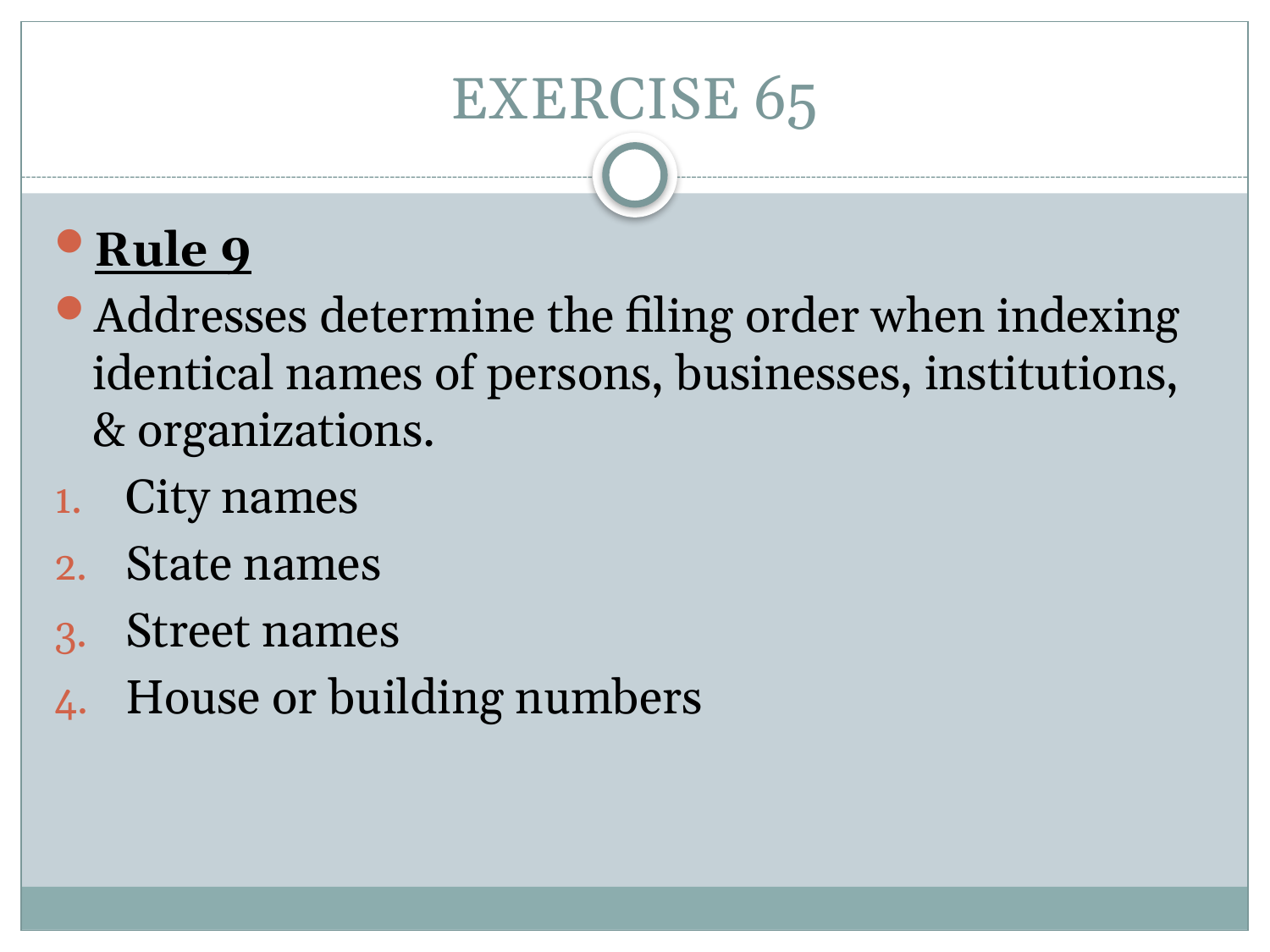

# EXERCISE 65
Rule 9
Addresses determine the filing order when indexing identical names of persons, businesses, institutions, & organizations.
City names
State names
Street names
House or building numbers